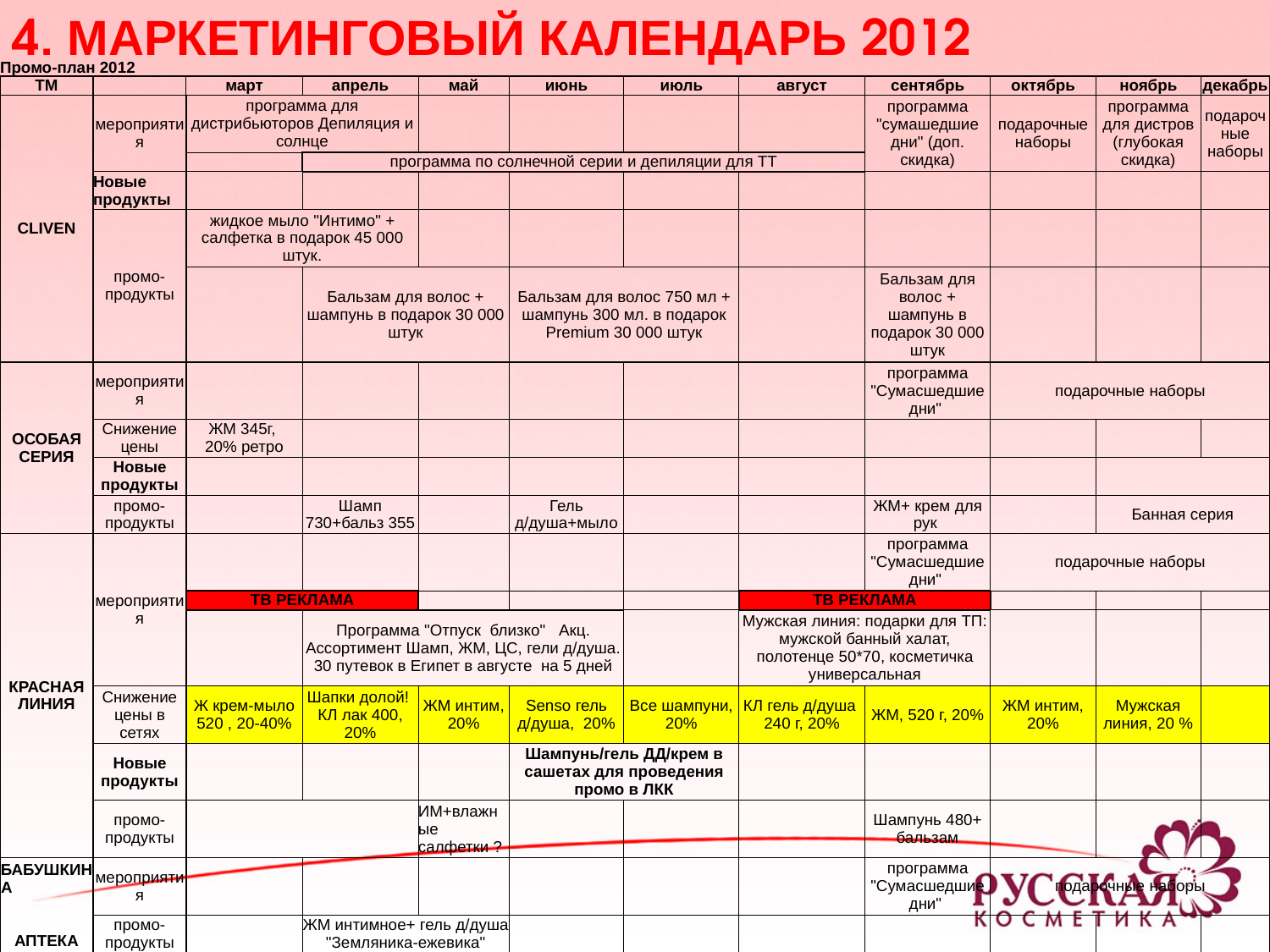

4. МАРКЕТИНГОВЫЙ КАЛЕНДАРЬ 2012

| Промо-план 2012 |  |  |  |  |  |  |  |  |  |  |  |
| --- | --- | --- | --- | --- | --- | --- | --- | --- | --- | --- | --- |
| ТМ |  | март | апрель | май | июнь | июль | август | сентябрь | октябрь | ноябрь | декабрь |
| CLIVEN | мероприятия | программа для дистрибьюторов Депиляция и солнце |  |  |  |  |  | программа "сумашедшие дни" (доп. скидка) | подарочные наборы | программа для дистров (глубокая скидка) | подарочные наборы |
|  |  |  | программа по солнечной серии и депиляции для ТТ |  |  |  |  |  |  |  |  |
|  | Новые продукты |  |  |  |  |  |  |  |  |  |  |
|  | промо-продукты | жидкое мыло "Интимо" + салфетка в подарок 45 000 штук. |  |  |  |  |  |  |  |  |  |
|  |  |  | Бальзам для волос + шампунь в подарок 30 000 штук |  | Бальзам для волос 750 мл + шампунь 300 мл. в подарок Premium 30 000 штук |  |  | Бальзам для волос + шампунь в подарок 30 000 штук |  |  |  |
| ОСОБАЯ СЕРИЯ | мероприятия |  |  |  |  |  |  | программа "Сумасшедшие дни" | подарочные наборы |  |  |
|  | Снижение цены | ЖМ 345г, 20% ретро |  |  |  |  |  |  |  |  |  |
|  | Новые продукты |  |  |  |  |  |  |  |  |  |  |
|  | промо-продукты |  | Шамп 730+бальз 355 |  | Гель д/душа+мыло |  |  | ЖМ+ крем для рук |  | Банная серия |  |
| КРАСНАЯ ЛИНИЯ | мероприятия |  |  |  |  |  |  | программа "Сумасшедшие дни" | подарочные наборы |  |  |
|  |  | ТВ РЕКЛАМА |  |  |  |  | ТВ РЕКЛАМА |  |  |  |  |
|  |  |  | Программа "Отпуск близко" Акц. Ассортимент Шамп, ЖМ, ЦС, гели д/душа. 30 путевок в Египет в августе на 5 дней |  |  |  | Мужская линия: подарки для ТП: мужской банный халат, полотенце 50\*70, косметичка универсальная |  |  |  |  |
|  | Снижение цены в сетях | Ж крем-мыло 520 , 20-40% | Шапки долой! КЛ лак 400, 20% | ЖМ интим, 20% | Senso гель д/душа, 20% | Все шампуни, 20% | КЛ гель д/душа 240 г, 20% | ЖМ, 520 г, 20% | ЖМ интим, 20% | Мужская линия, 20 % |  |
|  | Новые продукты |  |  |  | Шампунь/гель ДД/крем в сашетах для проведения промо в ЛКК |  |  |  |  |  |  |
|  | промо-продукты |  |  | ИМ+влажные салфетки ? |  |  |  | Шампунь 480+ бальзам |  |  |  |
| БАБУШКИНА АПТЕКА | мероприятия |  |  |  |  |  |  | программа "Сумасшедшие дни" | подарочные наборы |  |  |
|  | промо-продукты |  | ЖМ интимное+ гель д/душа "Земляника-ежевика" |  |  |  |  |  |  |  |  |